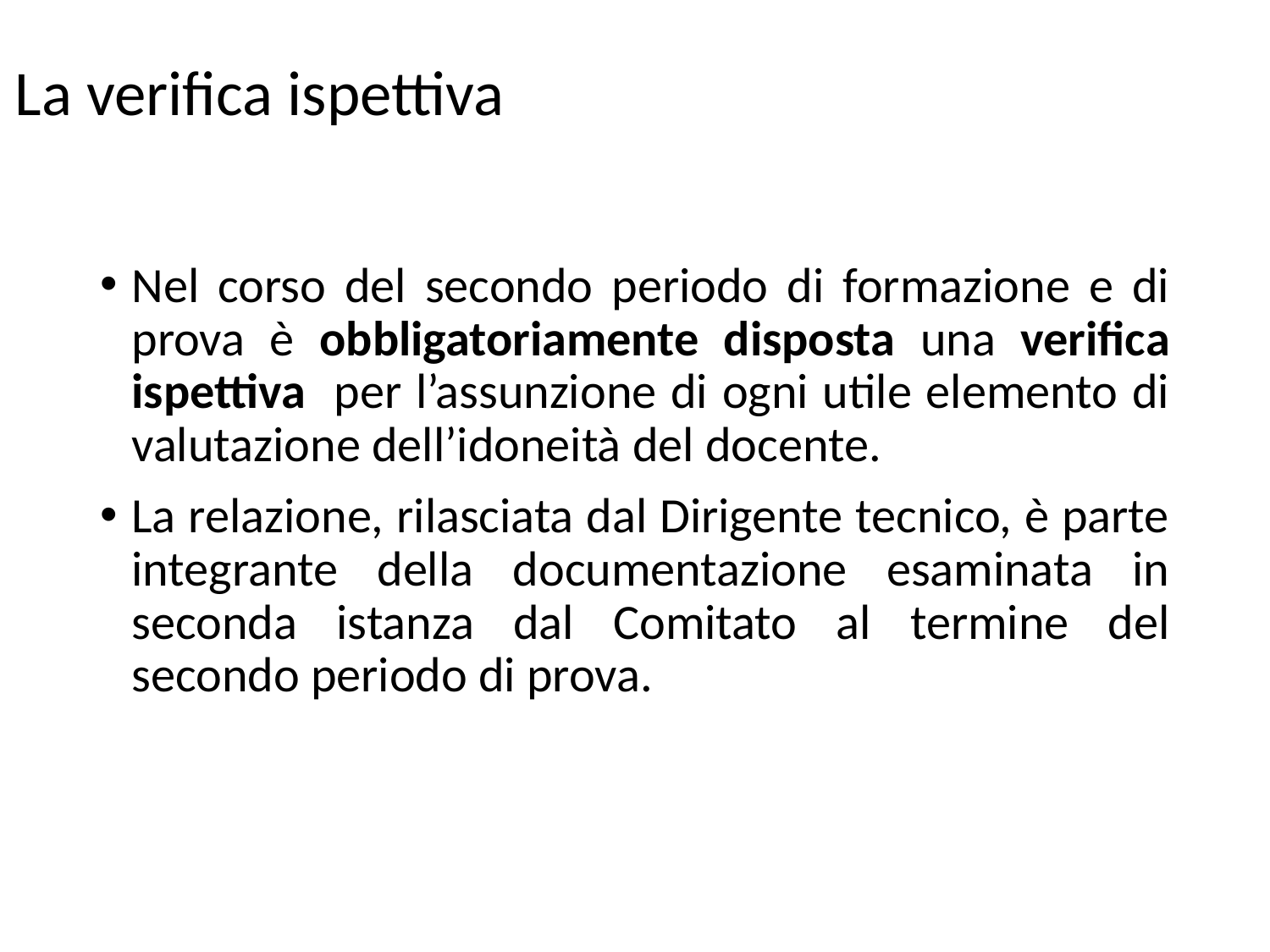

# La verifica ispettiva
Nel corso del secondo periodo di formazione e di prova è obbligatoriamente disposta una verifica ispettiva  per l’assunzione di ogni utile elemento di valutazione dell’idoneità del docente.
La relazione, rilasciata dal Dirigente tecnico, è parte integrante della documentazione esaminata in seconda istanza dal Comitato al termine del secondo periodo di prova.